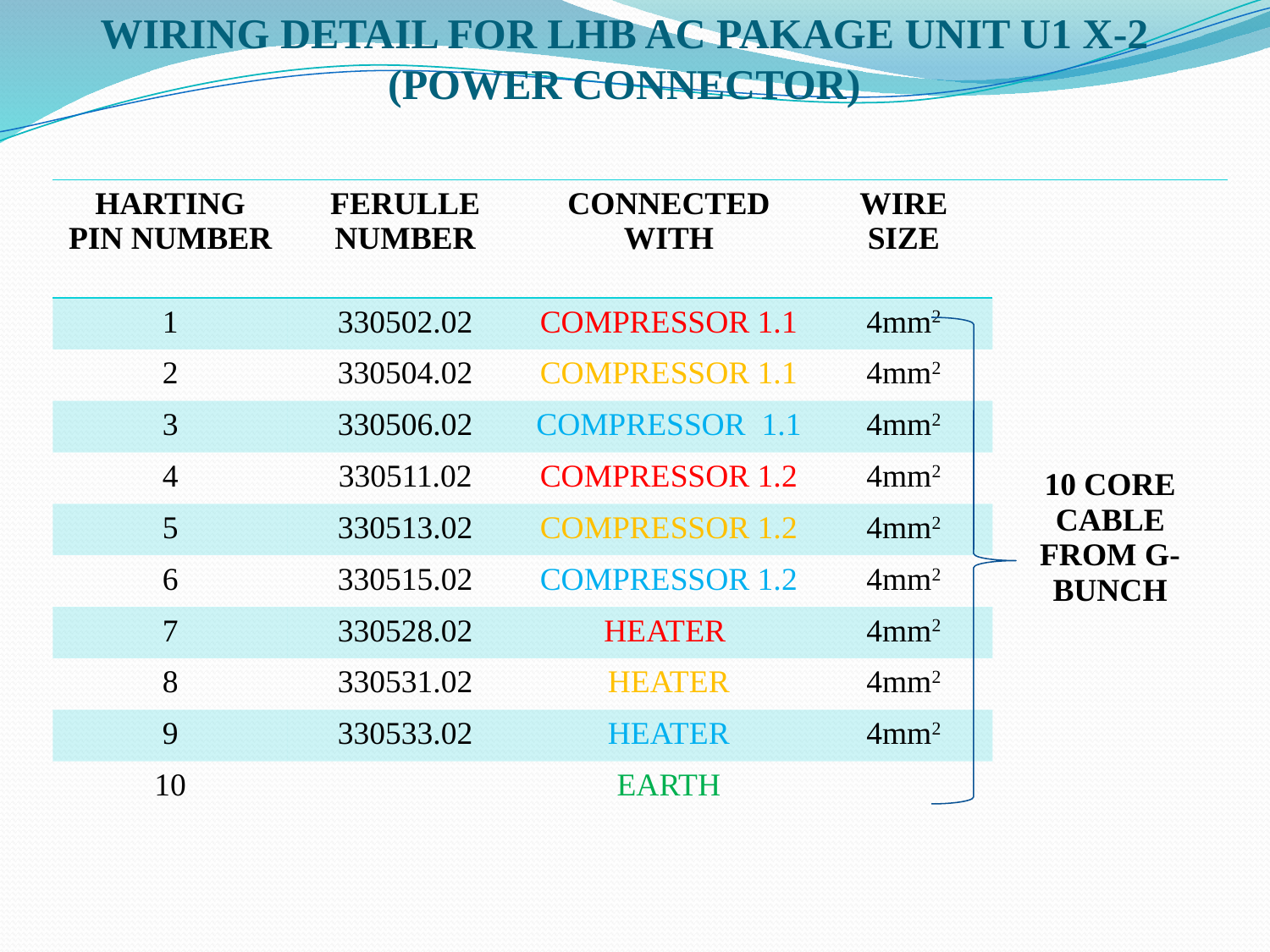

# WIRING DETAIL FOR LHB AC PAKAGE UNIT U1 X-2 (POWER CONNECTOR)
| HARTING PIN NUMBER | FERULLE NUMBER | CONNECTED WITH | WIRE SIZE | 10 CORE CABLE FROM G- BUNCH |
| --- | --- | --- | --- | --- |
| 1 | 330502.02 | COMPRESSOR 1.1 | 4mm2 |  |
| 2 | 330504.02 | COMPRESSOR 1.1 | 4mm2 |  |
| 3 | 330506.02 | COMPRESSOR 1.1 | 4mm2 |  |
| 4 | 330511.02 | COMPRESSOR 1.2 | 4mm2 |  |
| 5 | 330513.02 | COMPRESSOR 1.2 | 4mm2 |  |
| 6 | 330515.02 | COMPRESSOR 1.2 | 4mm2 |  |
| 7 | 330528.02 | HEATER | 4mm2 |  |
| 8 | 330531.02 | HEATER | 4mm2 |  |
| 9 | 330533.02 | HEATER | 4mm2 |  |
| 10 |  | EARTH |  |  |